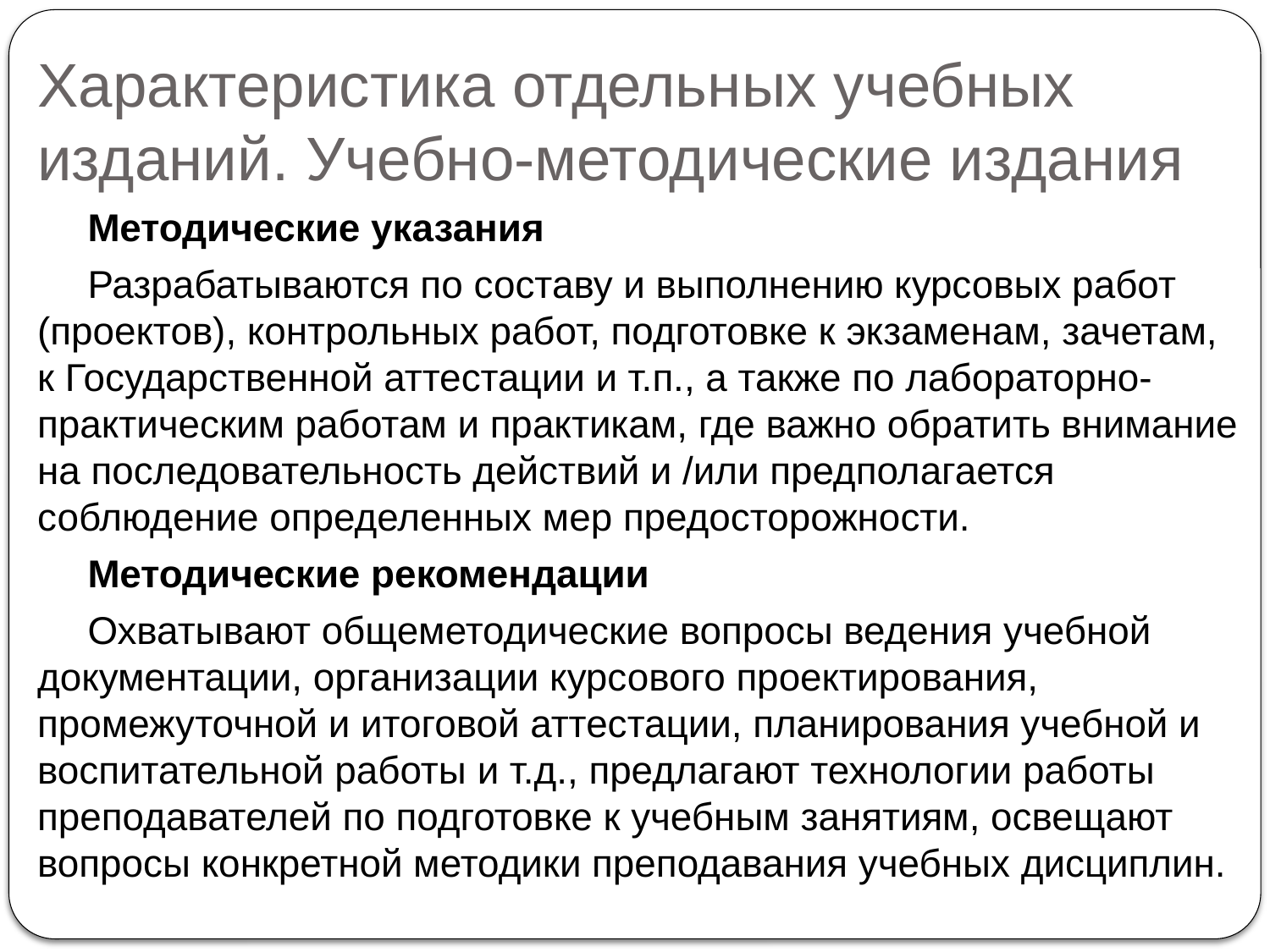

# Характеристика отдельных учебных изданий. Учебно-методические издания
Методические указания
Разрабатываются по составу и выполнению курсовых работ (проектов), контрольных работ, подготовке к экзаменам, зачетам, к Государственной аттестации и т.п., а также по лабораторно-практическим работам и практикам, где важно обратить внимание на последовательность действий и /или предполагается соблюдение определенных мер предосторожности.
Методические рекомендации
Охватывают общеметодические вопросы ведения учебной документации, организации курсового проектирования, промежуточной и итоговой аттестации, планирования учебной и воспитательной работы и т.д., предлагают технологии работы преподавателей по подготовке к учебным занятиям, освещают вопросы конкретной методики преподавания учебных дисциплин.